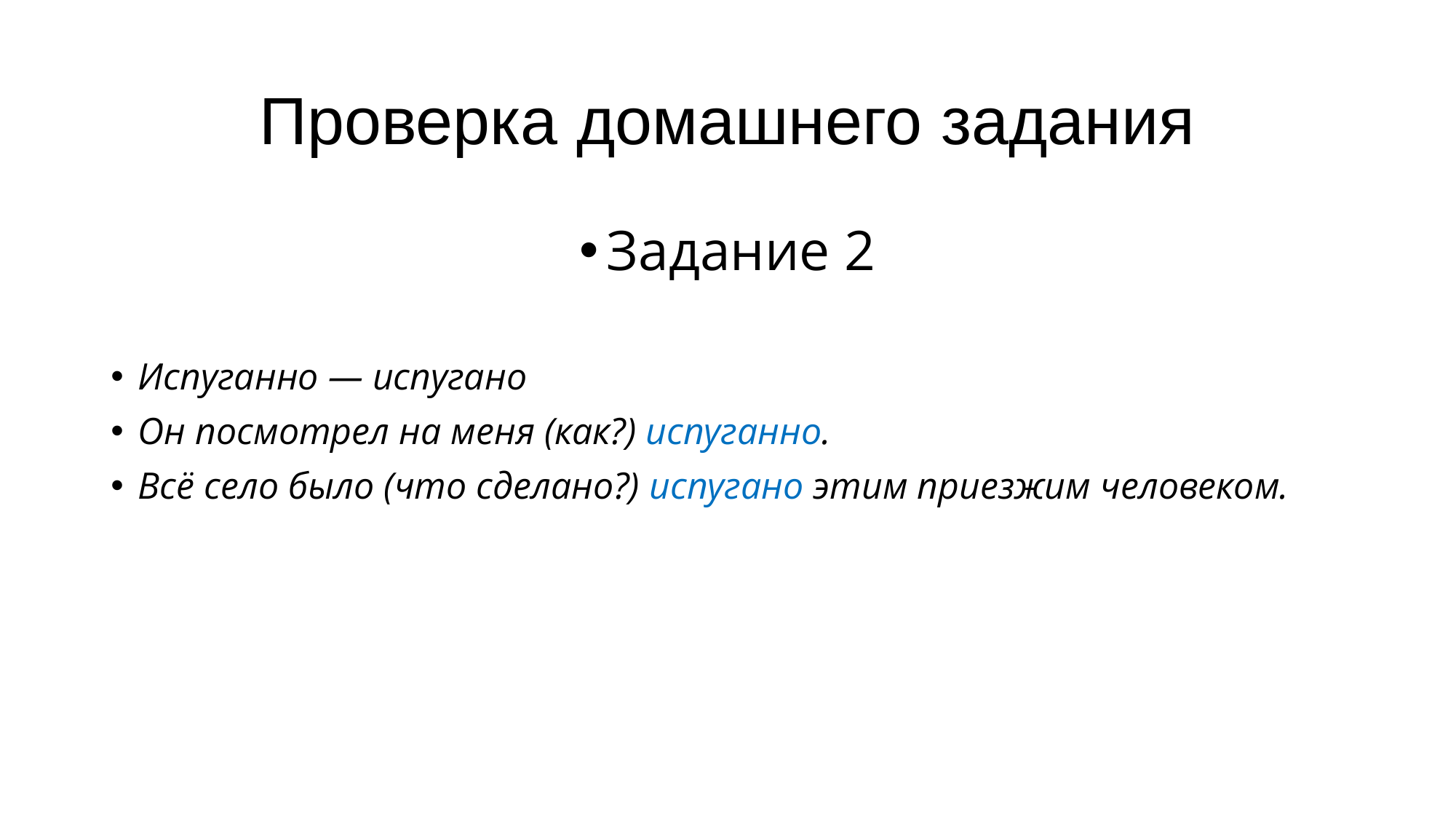

# Проверка домашнего задания
Задание 2

Испуганно — испугано
Он посмотрел на меня (как?) испуганно.
Всё село было (что сделано?) испугано этим приезжим человеком.